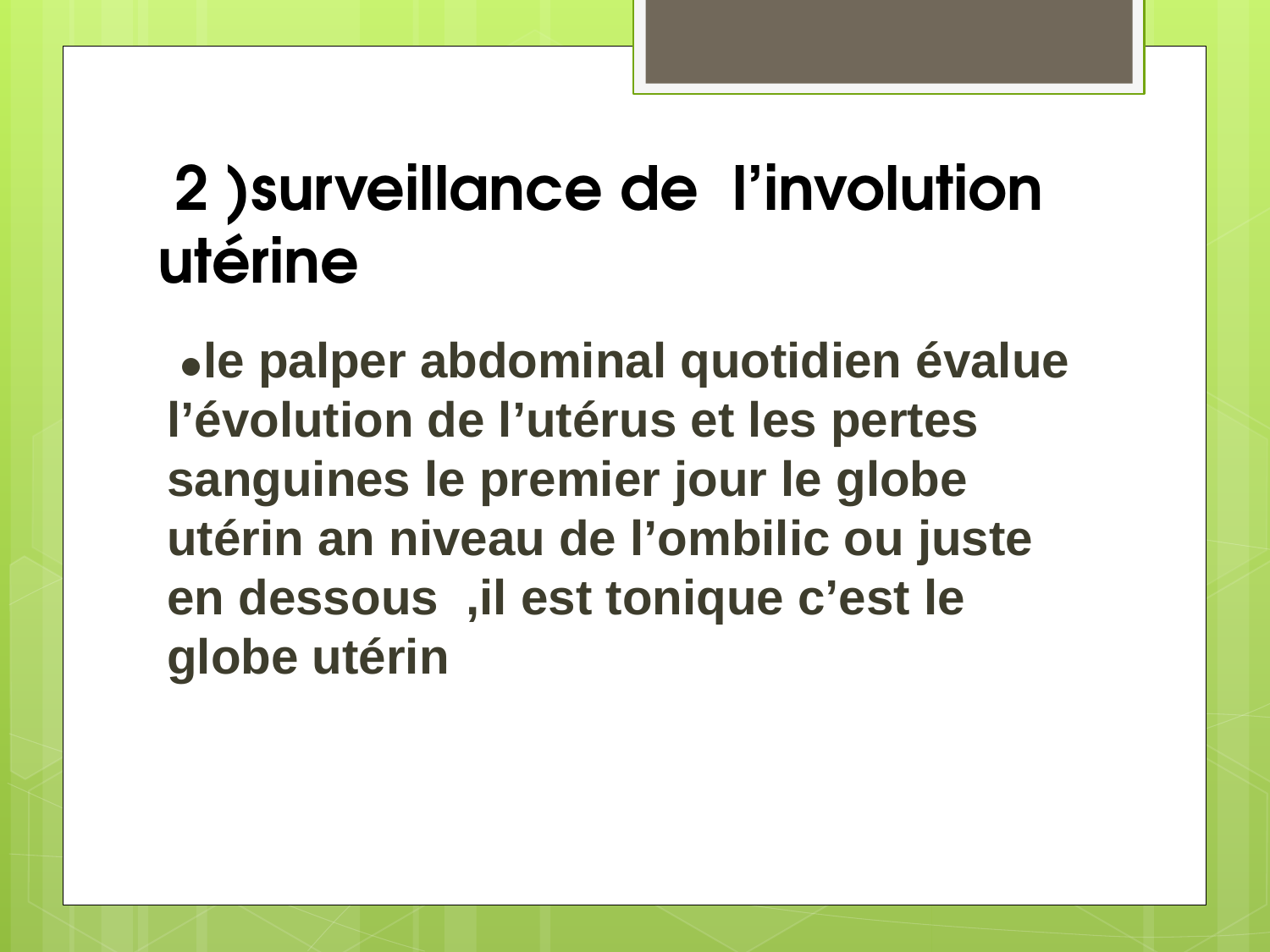

# 2 )surveillance de  l’involution utérine
 •le palper abdominal quotidien évalue l’évolution de l’utérus et les pertes sanguines le premier jour le globe utérin an niveau de l’ombilic ou juste en dessous  ,il est tonique c’est le globe utérin